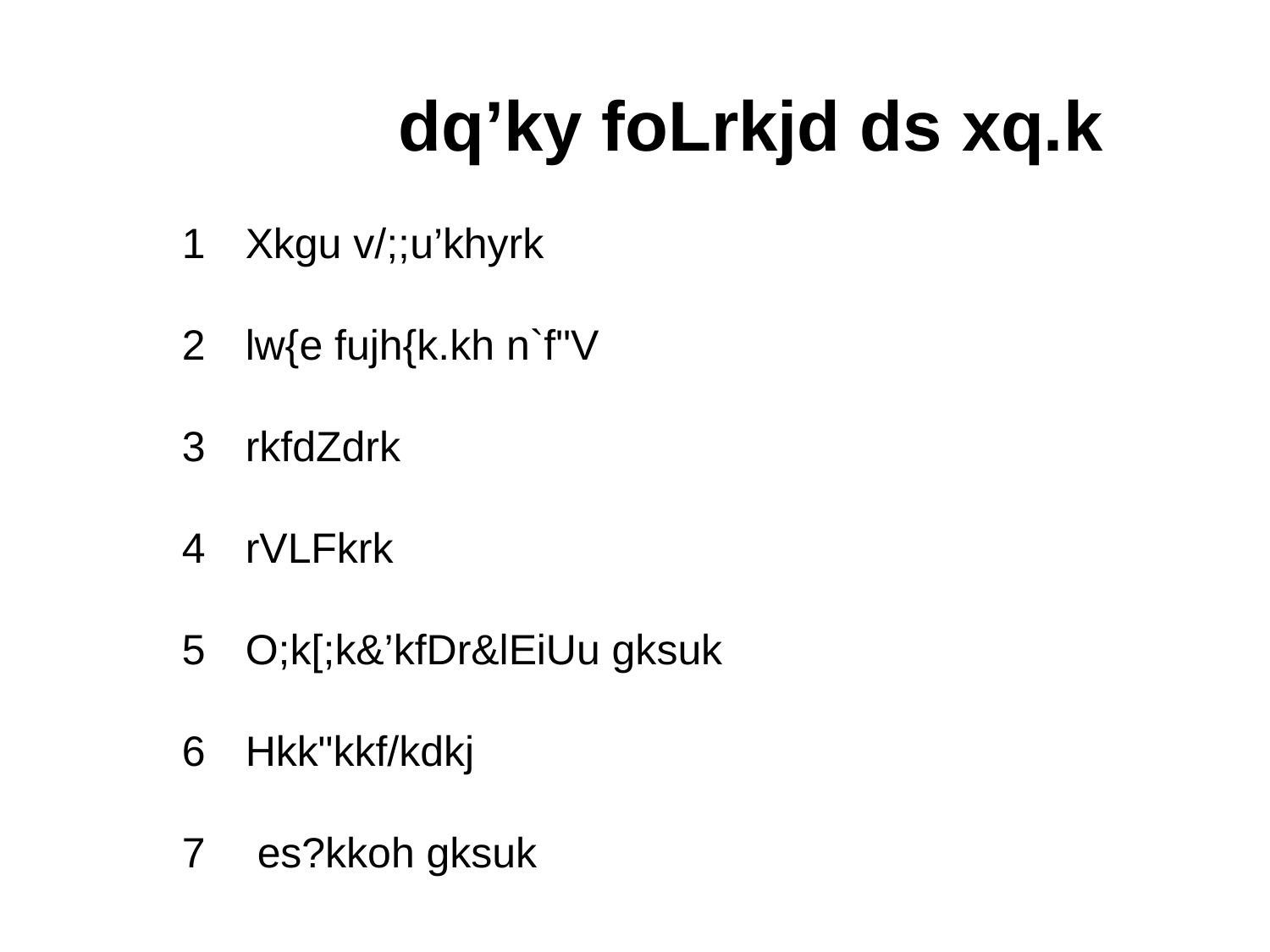

dq’ky foLrkjd ds xq.k

Xkgu v/;;u’khyrk

lw{e fujh{k.kh n`f"V

rkfdZdrk

rVLFkrk

O;k[;k&’kfDr&lEiUu gksuk

Hkk"kkf/kdkj

 es?kkoh gksuk

#